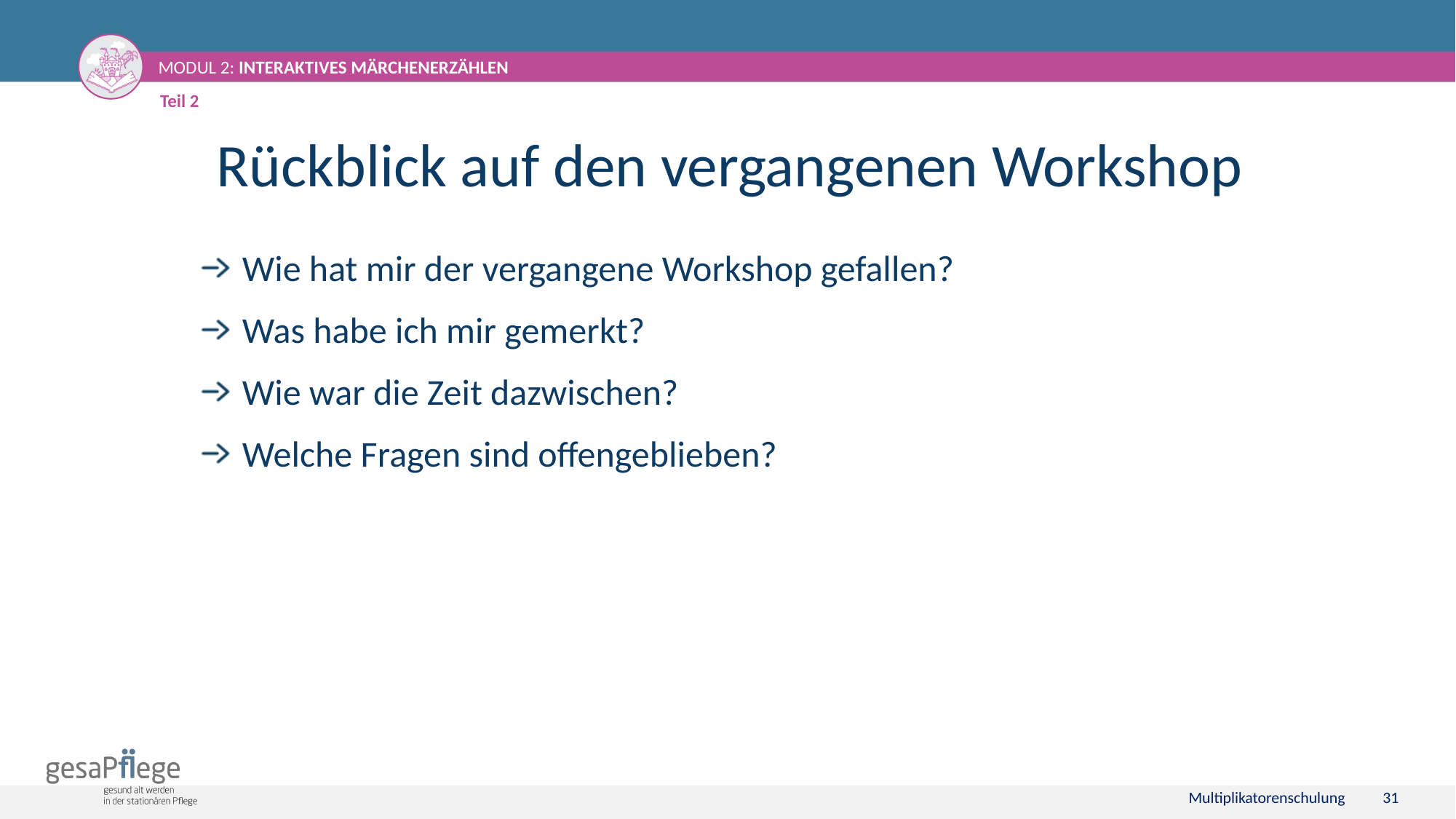

Teil 2
# Rückblick auf den vergangenen Workshop
Wie hat mir der vergangene Workshop gefallen?
Was habe ich mir gemerkt?
Wie war die Zeit dazwischen?
Welche Fragen sind offengeblieben?
Multiplikatorenschulung
31